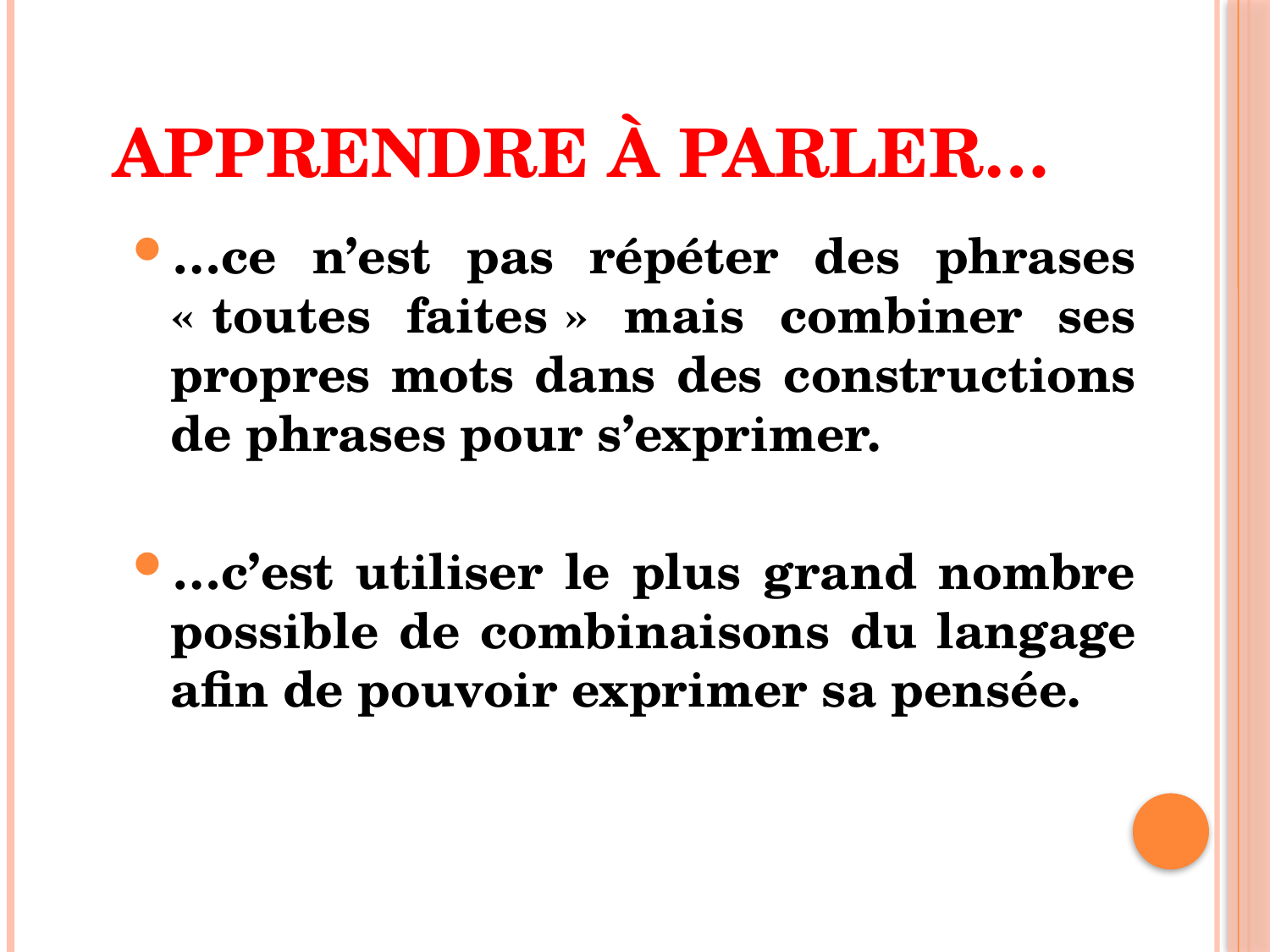

# Apprendre à parler…
…ce n’est pas répéter des phrases « toutes faites » mais combiner ses propres mots dans des constructions de phrases pour s’exprimer.

…c’est utiliser le plus grand nombre possible de combinaisons du langage afin de pouvoir exprimer sa pensée.
32